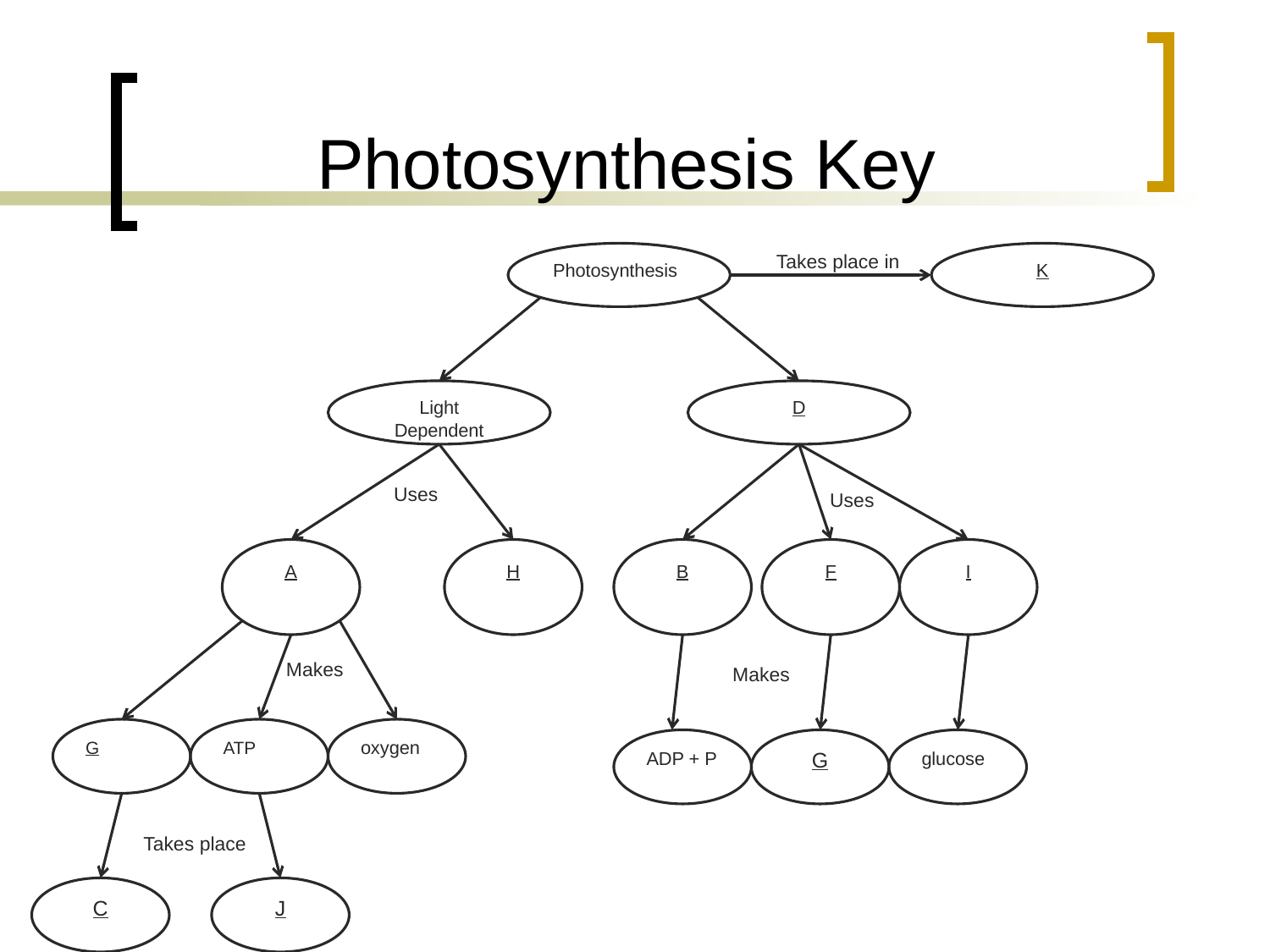

# Photosynthesis Key
Photosynthesis
Takes place in
K
Light Dependent
D
Uses
Uses
A
H
B
F
I
Makes
Makes
G
ATP
oxygen
ADP + P
G
glucose
Takes place
C
J